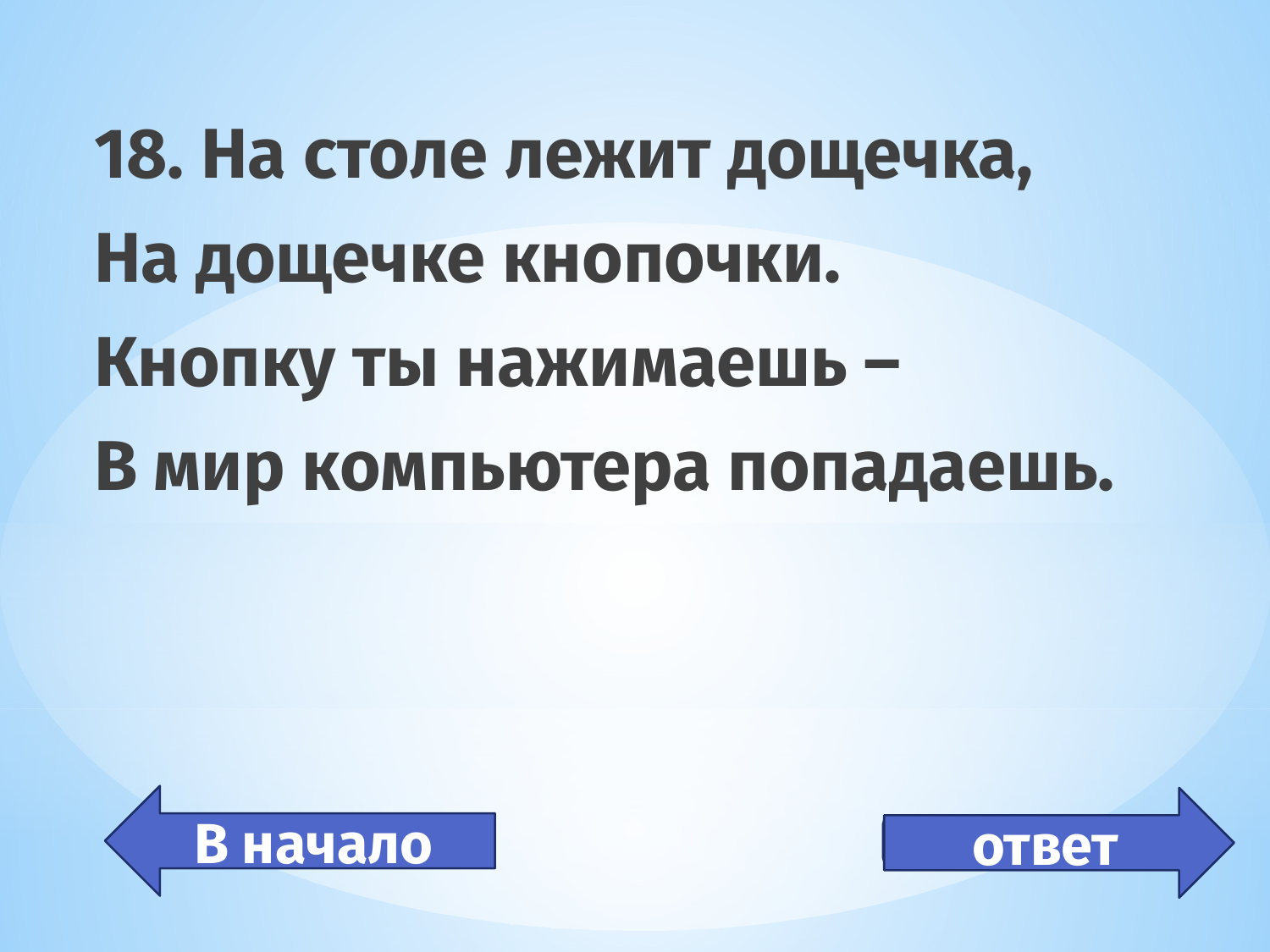

18. На столе лежит дощечка,
На дощечке кнопочки.
Кнопку ты нажимаешь –
В мир компьютера попадаешь.

В начало

ответ
клавиатура